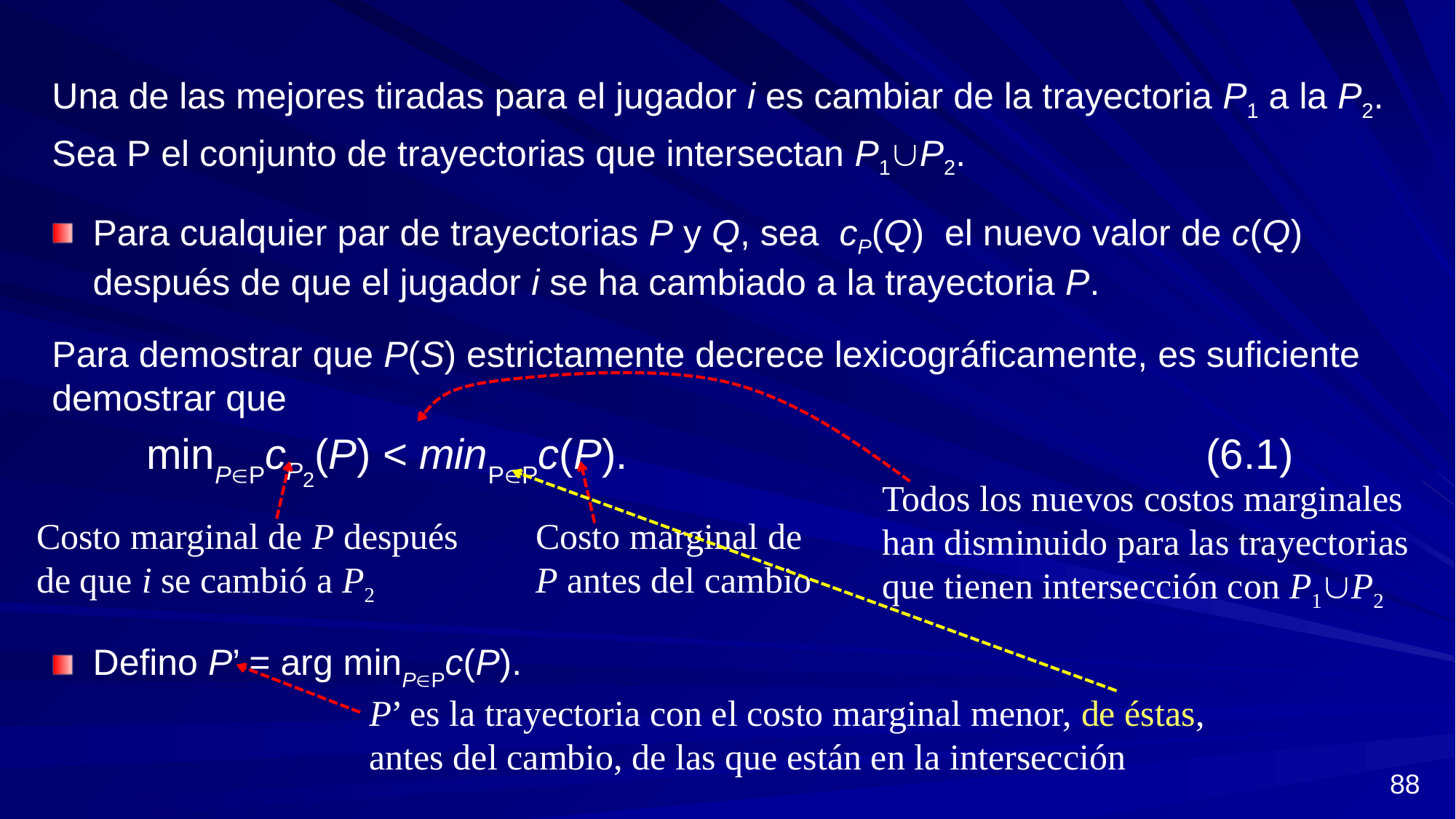

Una de las mejores tiradas para el jugador i es cambiar de la trayectoria P1 a la P2.
Sea P el conjunto de trayectorias que intersectan P1∪P2.

Para cualquier par de trayectorias P y Q, sea  cP(Q)  el nuevo valor de c(Q) después de que el jugador i se ha cambiado a la trayectoria P.

Para demostrar que P(S) estrictamente decrece lexicográficamente, es suficiente demostrar que
        minP∈PcP2(P) < minP∈Pc(P).                                                 (6.1)

Defino P’ = arg minP∈Pc(P).

Todos los nuevos costos marginales han disminuido para las trayectorias que tienen intersección con P1∪P2
Costo marginal de P después de que i se cambió a P2
Costo marginal de P antes del cambio
P’ es la trayectoria con el costo marginal menor, de éstas, antes del cambio, de las que están en la intersección
88